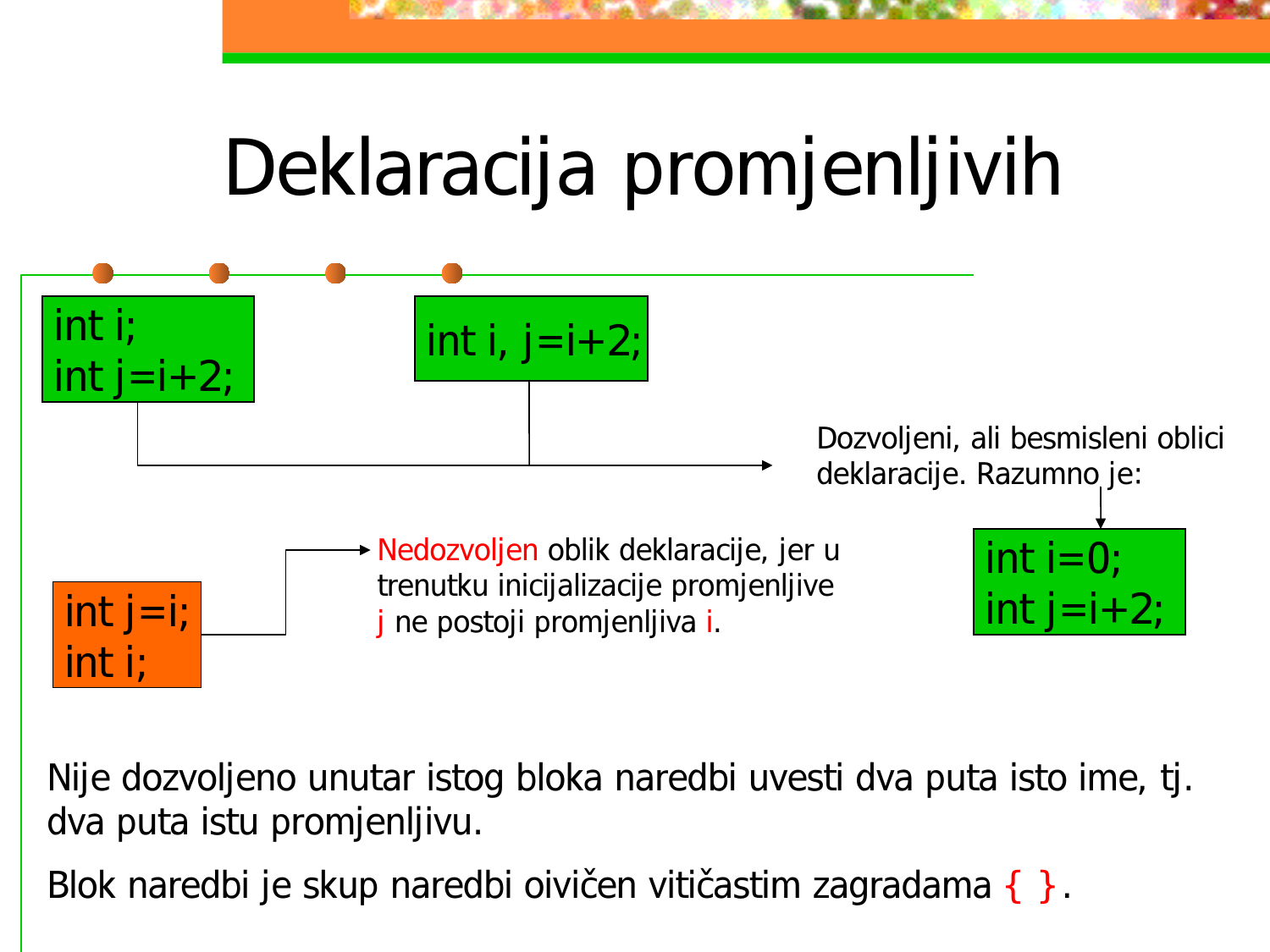

# Deklaracija promjenljivih
int i;
int j=i+2;
int i, j=i+2;

Dozvoljeni, ali besmisleni oblici deklaracije. Razumno je:

Nedozvoljen oblik deklaracije, jer u trenutku inicijalizacije promjenljive j ne postoji promjenljiva i.
int i=0;
int j=i+2;

int j=i;
int i;
Nije dozvoljeno unutar istog bloka naredbi uvesti dva puta isto ime, tj. dva puta istu promjenljivu.
Blok naredbi je skup naredbi oivičen vitičastim zagradama { }.